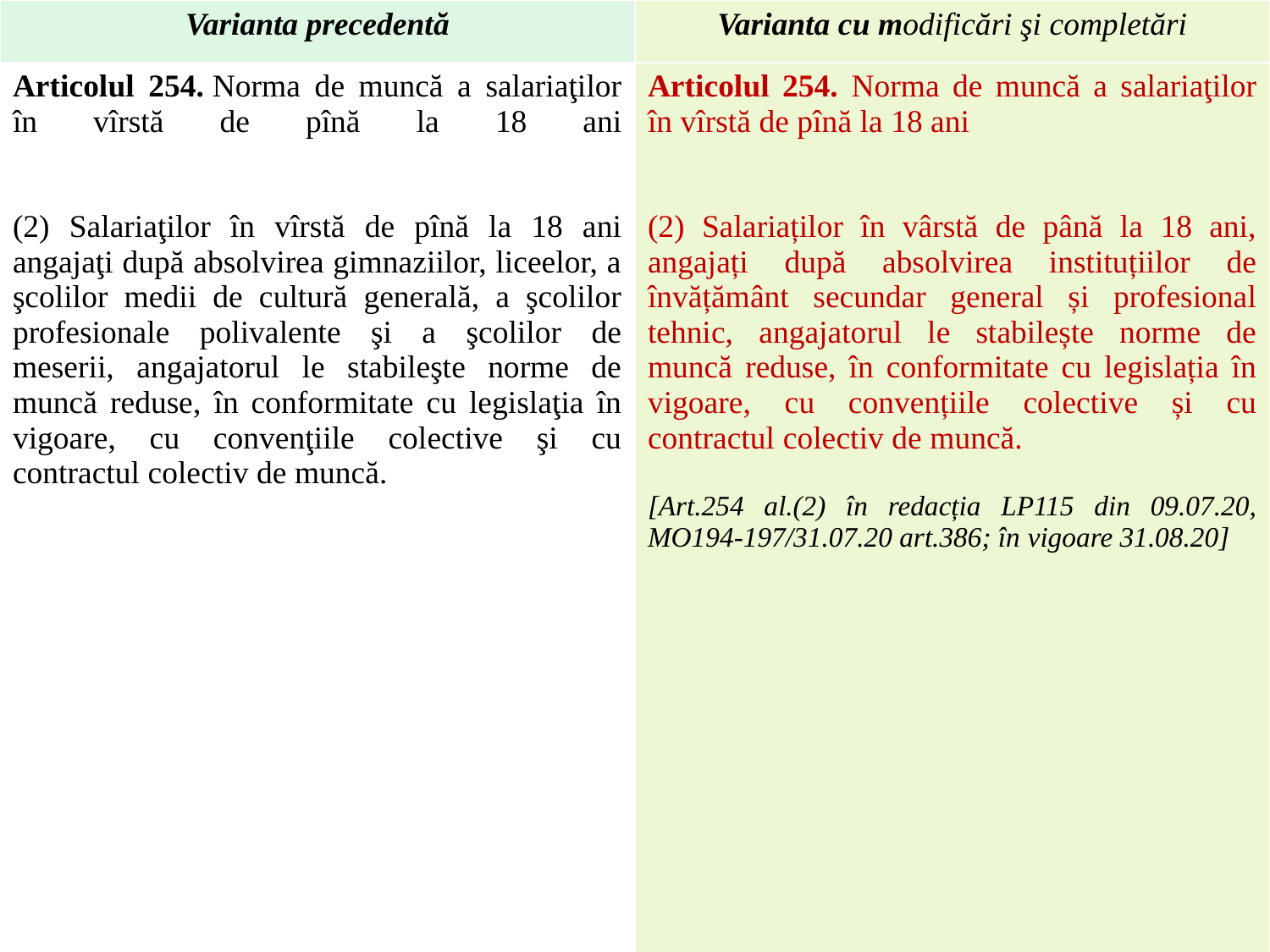

| Varianta precedentă | Varianta cu modificări şi completări |
| --- | --- |
| Articolul 254. Norma de muncă a salariaţilor în vîrstă de pînă la 18 ani              (2) Salariaţilor în vîrstă de pînă la 18 ani angajaţi după absolvirea gimnaziilor, liceelor, a şcolilor medii de cultură generală, a şcolilor profesionale polivalente şi a şcolilor de meserii, angajatorul le stabileşte norme de muncă reduse, în conformitate cu legislaţia în vigoare, cu convenţiile colective şi cu contractul colectiv de muncă. | Articolul 254. Norma de muncă a salariaţilor în vîrstă de pînă la 18 ani (2) Salariaților în vârstă de până la 18 ani, angajați după absolvirea instituțiilor de învățământ secundar general și profesional tehnic, angajatorul le stabilește norme de muncă reduse, în conformitate cu legislația în vigoare, cu convențiile colective și cu contractul colectiv de muncă. [Art.254 al.(2) în redacția LP115 din 09.07.20, MO194-197/31.07.20 art.386; în vigoare 31.08.20] |